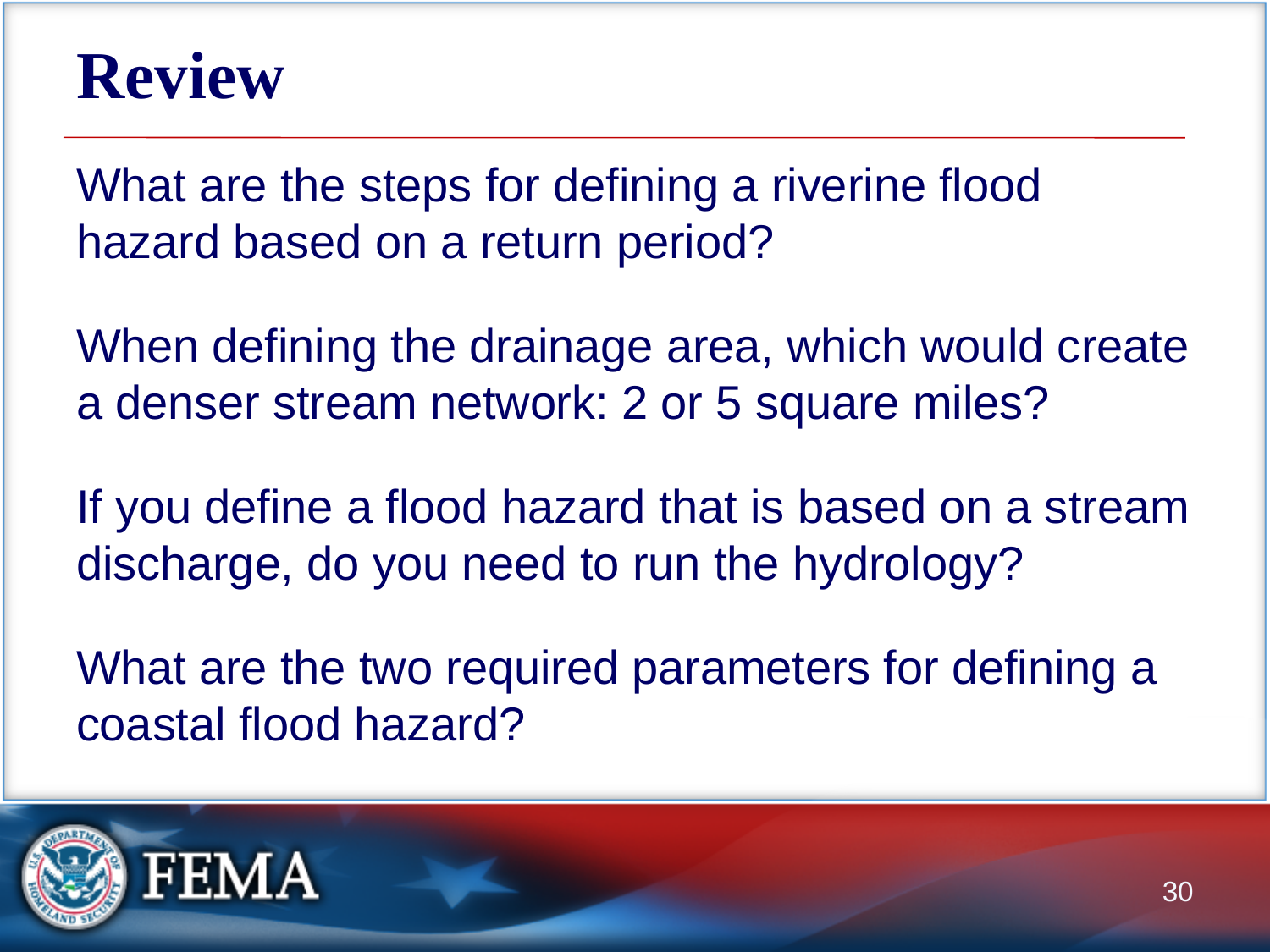

# Review
What are the steps for defining a riverine flood hazard based on a return period?
When defining the drainage area, which would create a denser stream network: 2 or 5 square miles?
If you define a flood hazard that is based on a stream discharge, do you need to run the hydrology?
What are the two required parameters for defining a coastal flood hazard?
30